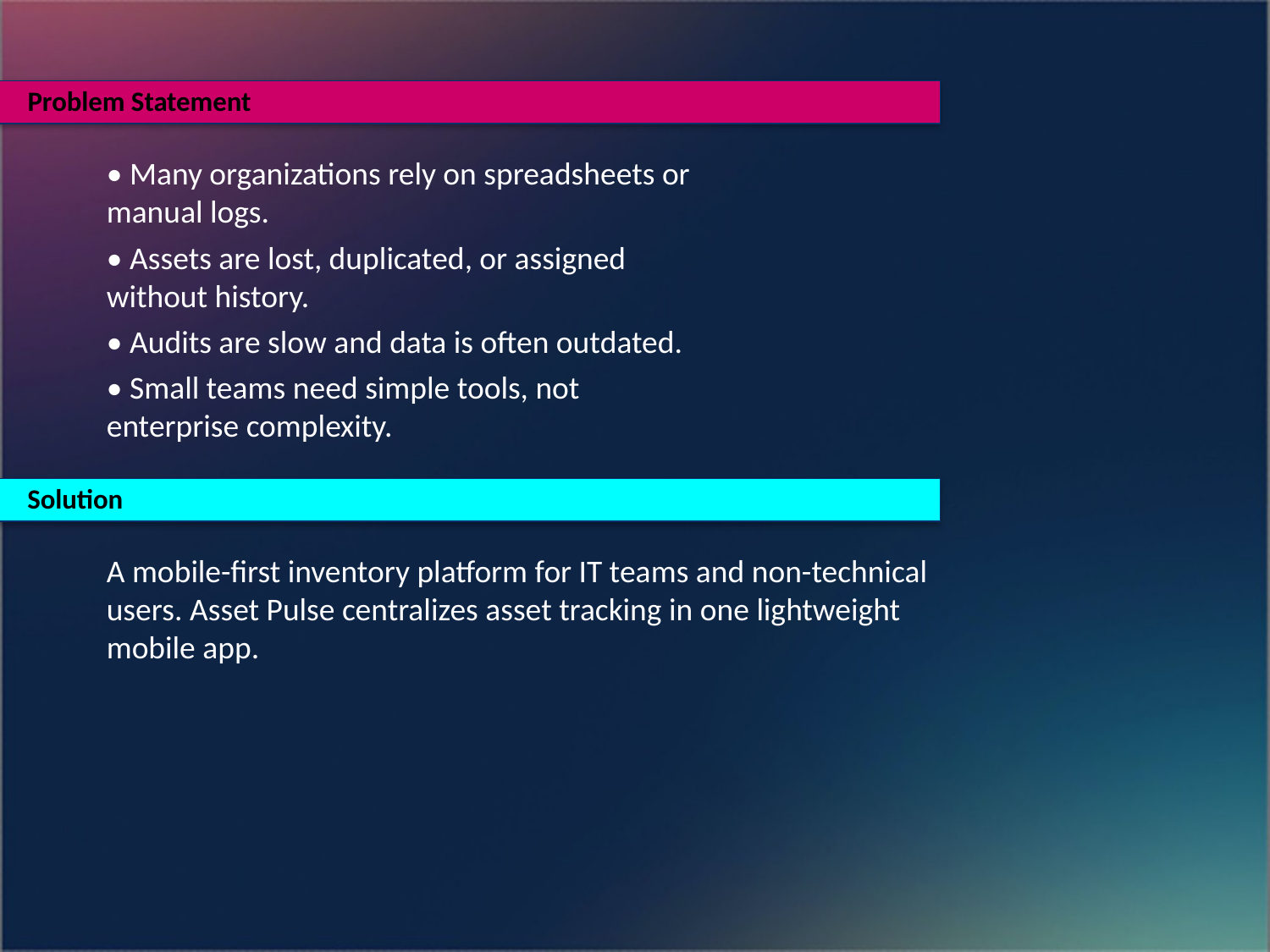

Problem Statement

• Many organizations rely on spreadsheets or manual logs.
• Assets are lost, duplicated, or assigned without history.
• Audits are slow and data is often outdated.
• Small teams need simple tools, not enterprise complexity.
Solution

A mobile-first inventory platform for IT teams and non-technical users. Asset Pulse centralizes asset tracking in one lightweight mobile app.